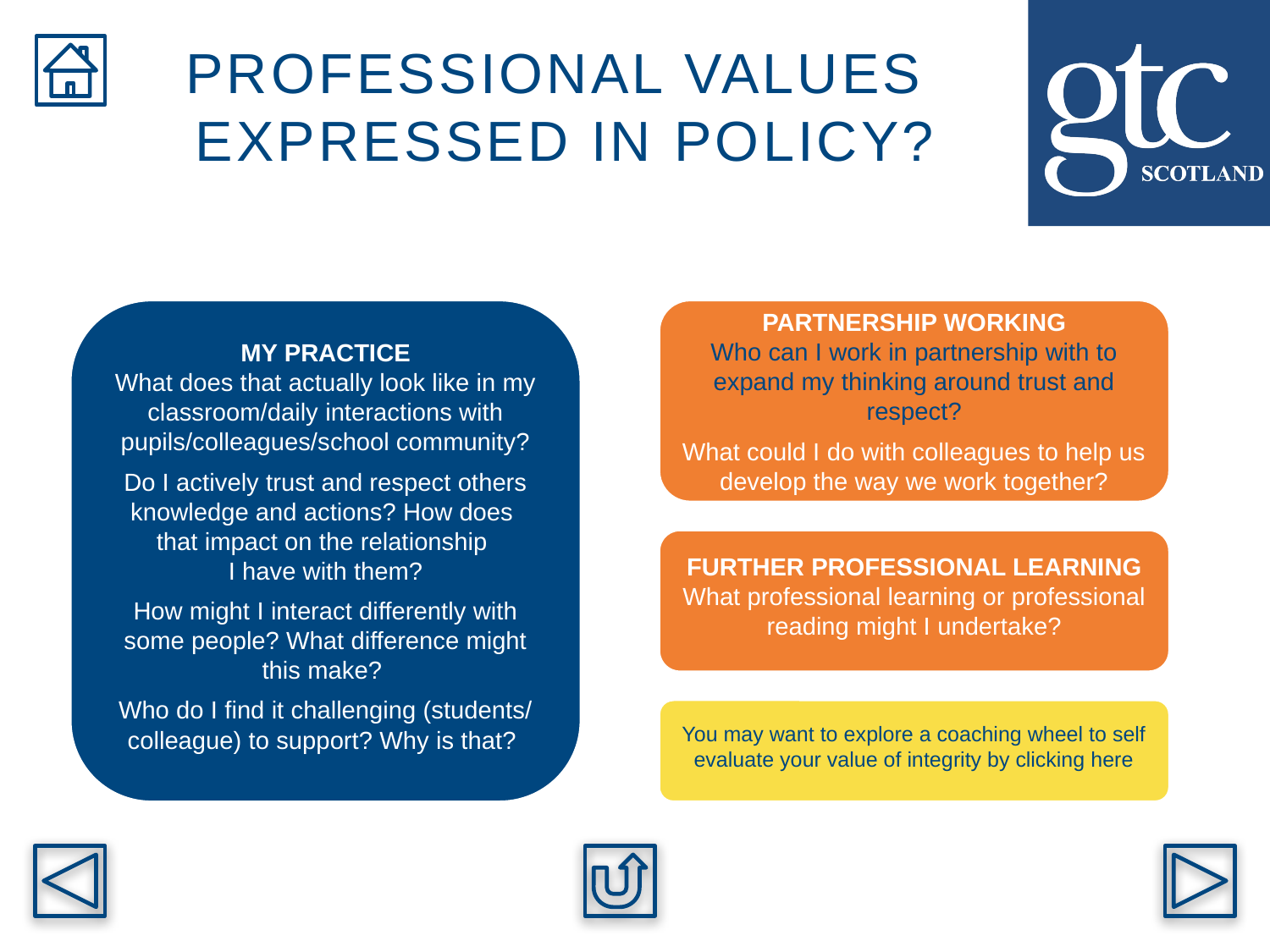

PROFESSIONAL VALUES
EXPRESSED IN POLICY?

MY PRACTICE
What does that actually look like in my classroom/daily interactions with pupils/colleagues/school community?
Do I actively trust and respect others knowledge and actions? How does
that impact on the relationship
I have with them?
How might I interact differently with some people? What difference might this make?
Who do I find it challenging (students/ colleague) to support? Why is that?

PARTNERSHIP WORKING
Who can I work in partnership with to expand my thinking around trust and respect?
What could I do with colleagues to help us develop the way we work together?

FURTHER PROFESSIONAL LEARNING
What professional learning or professional reading might I undertake?

You may want to explore a coaching wheel to self evaluate your value of integrity by clicking here